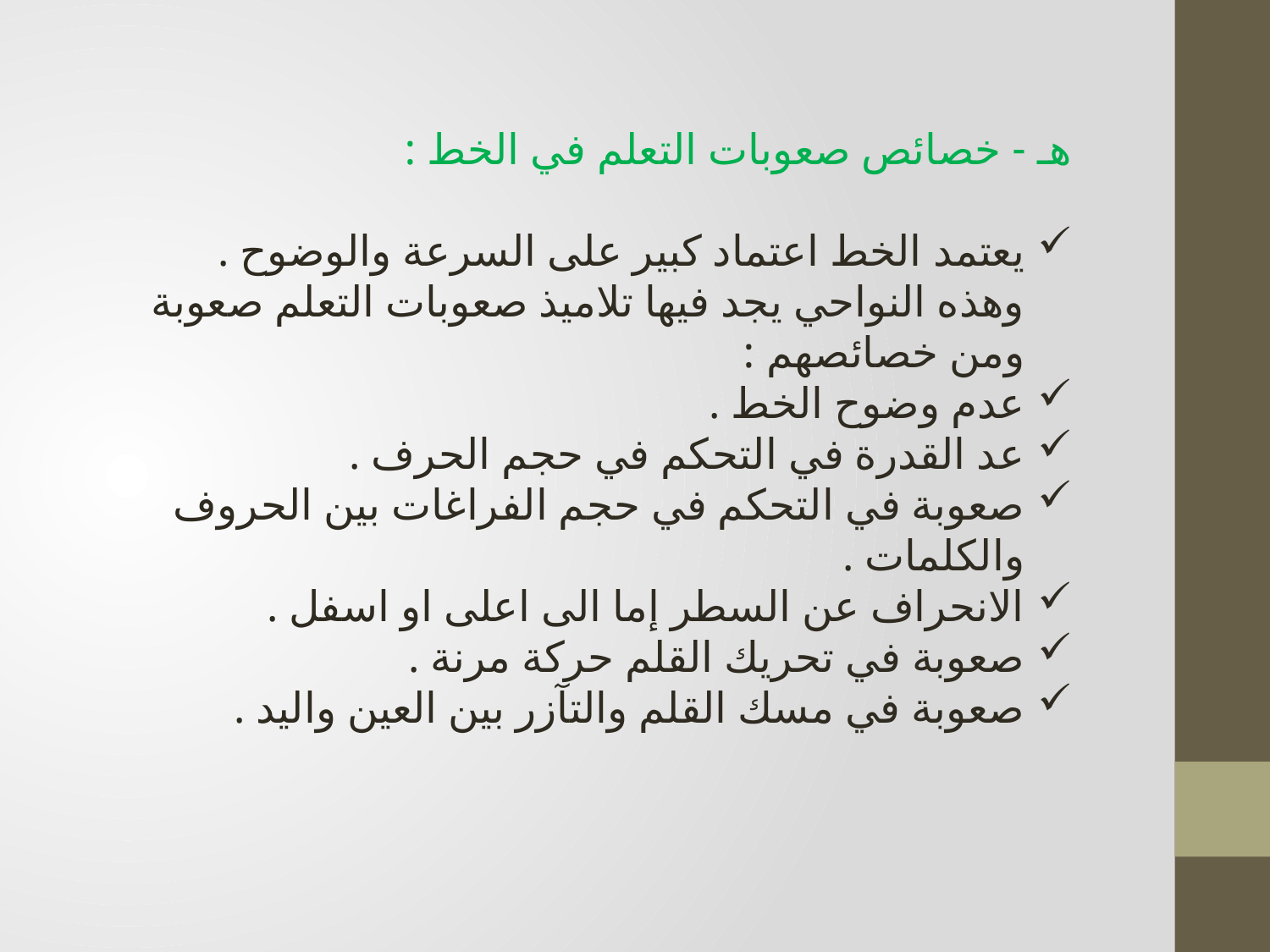

هـ - خصائص صعوبات التعلم في الخط :

يعتمد الخط اعتماد كبير على السرعة والوضوح . وهذه النواحي يجد فيها تلاميذ صعوبات التعلم صعوبة ومن خصائصهم :
عدم وضوح الخط .
عد القدرة في التحكم في حجم الحرف .
صعوبة في التحكم في حجم الفراغات بين الحروف والكلمات .
الانحراف عن السطر إما الى اعلى او اسفل .
صعوبة في تحريك القلم حركة مرنة .
صعوبة في مسك القلم والتآزر بين العين واليد .